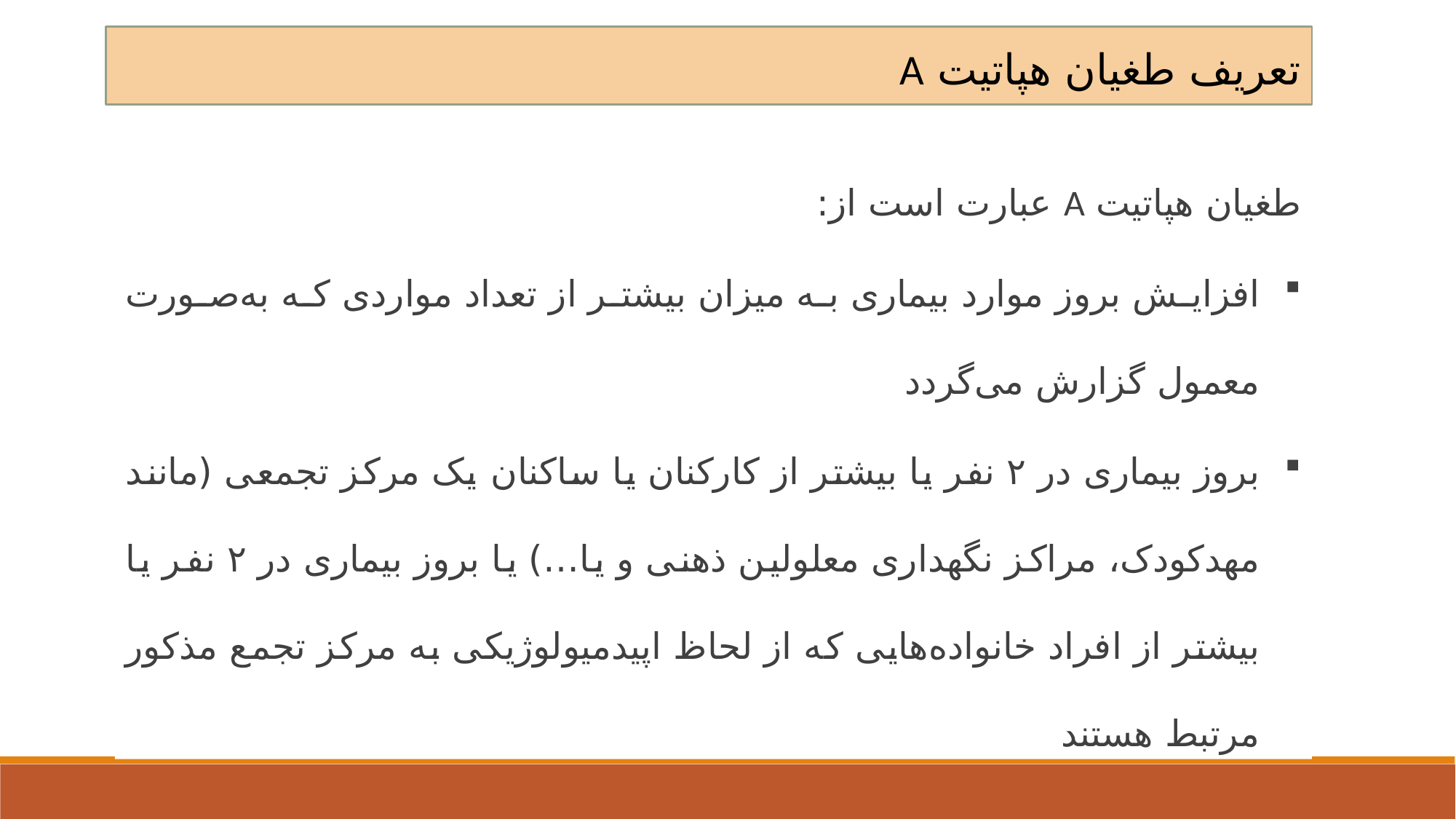

تعریف طغیان هپاتیت A
طغیان هپاتیت A عبارت است از:
افزایش بروز موارد بیماری به میزان بیشتر از تعداد مواردی که به‌صورت معمول گزارش می‌گردد
بروز بیماری در ۲ نفر یا بیشتر از کارکنان یا ساکنان یک مرکز تجمعی (مانند مهدکودک، مراکز نگهداری معلولین ذهنی و یا…) یا بروز بیماری در ۲ نفر یا بیشتر از افراد خانواده‌هایی که از لحاظ اپیدمیولوژیکی به مرکز تجمع مذکور مرتبط هستند